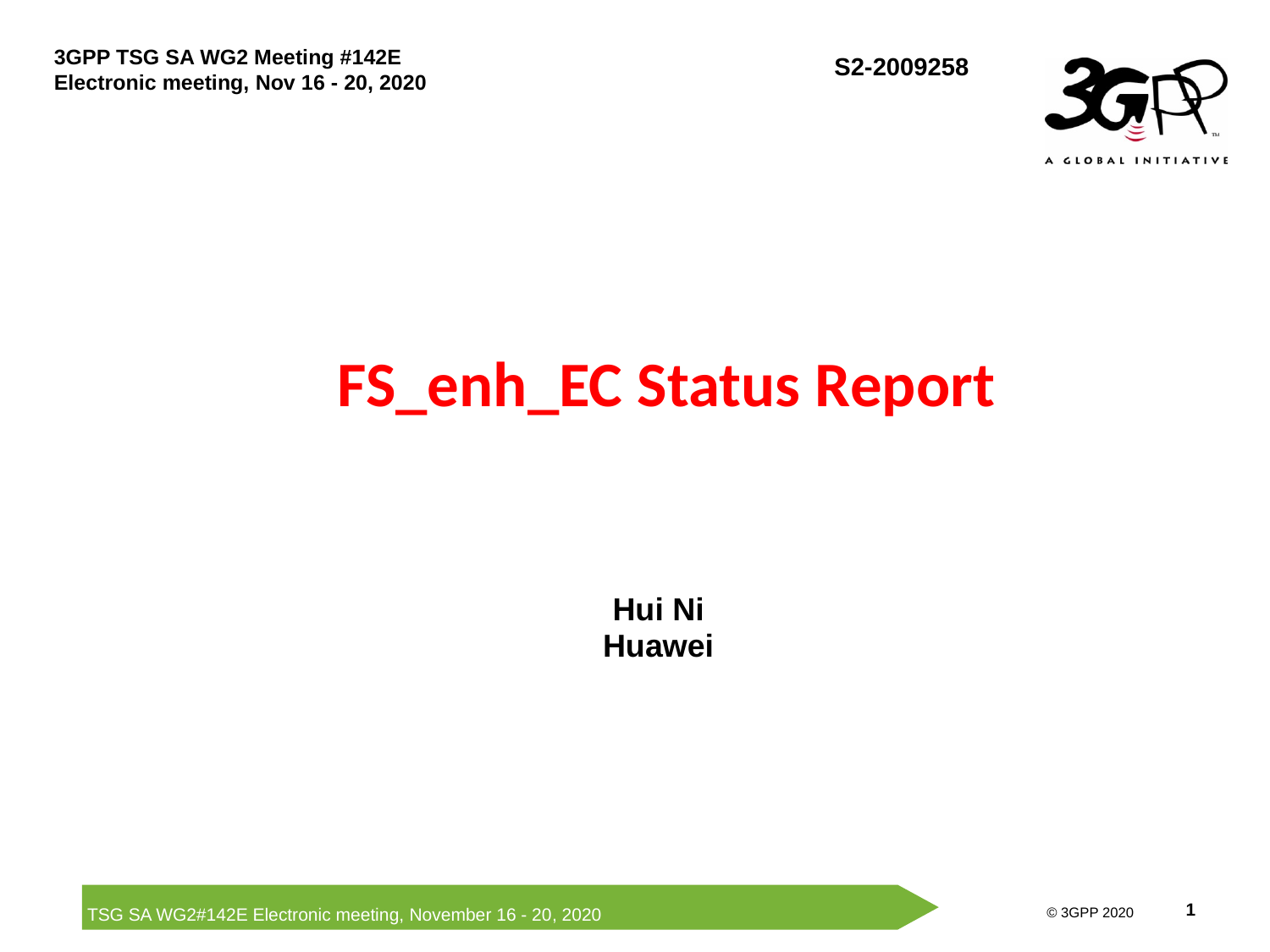

# FS_enh_EC Status Report
Hui Ni
Huawei